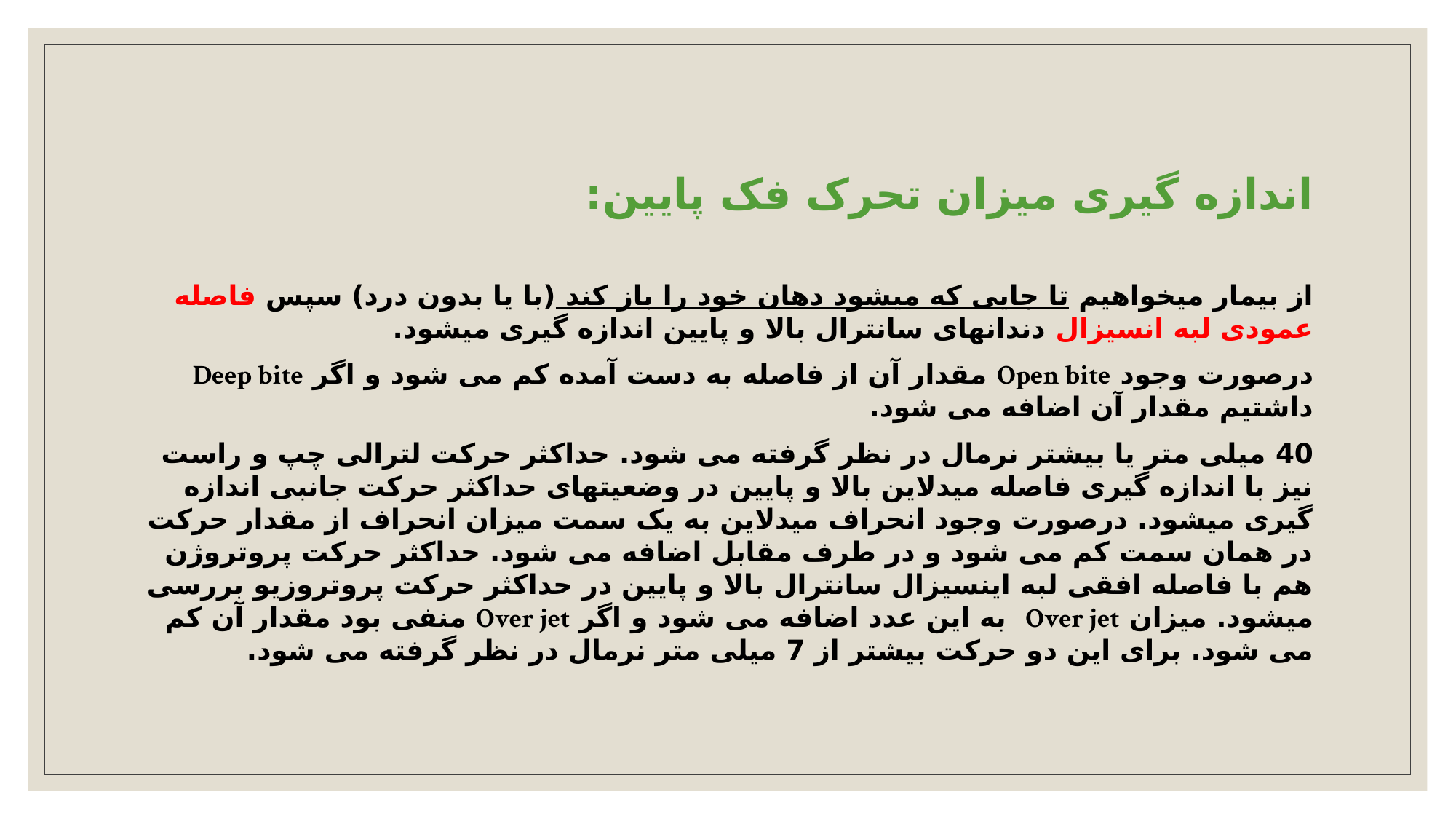

اندازه گیری میزان تحرک فک پایین:

از بیمار میخواهیم تا جایی که میشود دهان خود را باز کند (با یا بدون درد) سپس فاصله عمودی لبه انسیزال دندانهای سانترال بالا و پایین اندازه گیری میشود.
درصورت وجود Open bite مقدار آن از فاصله به دست آمده کم می شود و اگر Deep bite داشتیم مقدار آن اضافه می شود.
40 میلی متر یا بیشتر نرمال در نظر گرفته می شود. حداکثر حرکت لترالی چپ و راست نیز با اندازه گیری فاصله میدلاین بالا و پایین در وضعیتهای حداکثر حرکت جانبی اندازه گیری میشود. درصورت وجود انحراف میدلاین به یک سمت میزان انحراف از مقدار حرکت در همان سمت کم می شود و در طرف مقابل اضافه می شود. حداکثر حرکت پروتروژن هم با فاصله افقی لبه اینسیزال سانترال بالا و پایین در حداکثر حرکت پروتروزیو بررسی میشود. میزان Over jet  به این عدد اضافه می شود و اگر Over jet منفی بود مقدار آن کم می شود. برای این دو حرکت بیشتر از 7 میلی متر نرمال در نظر گرفته می شود.